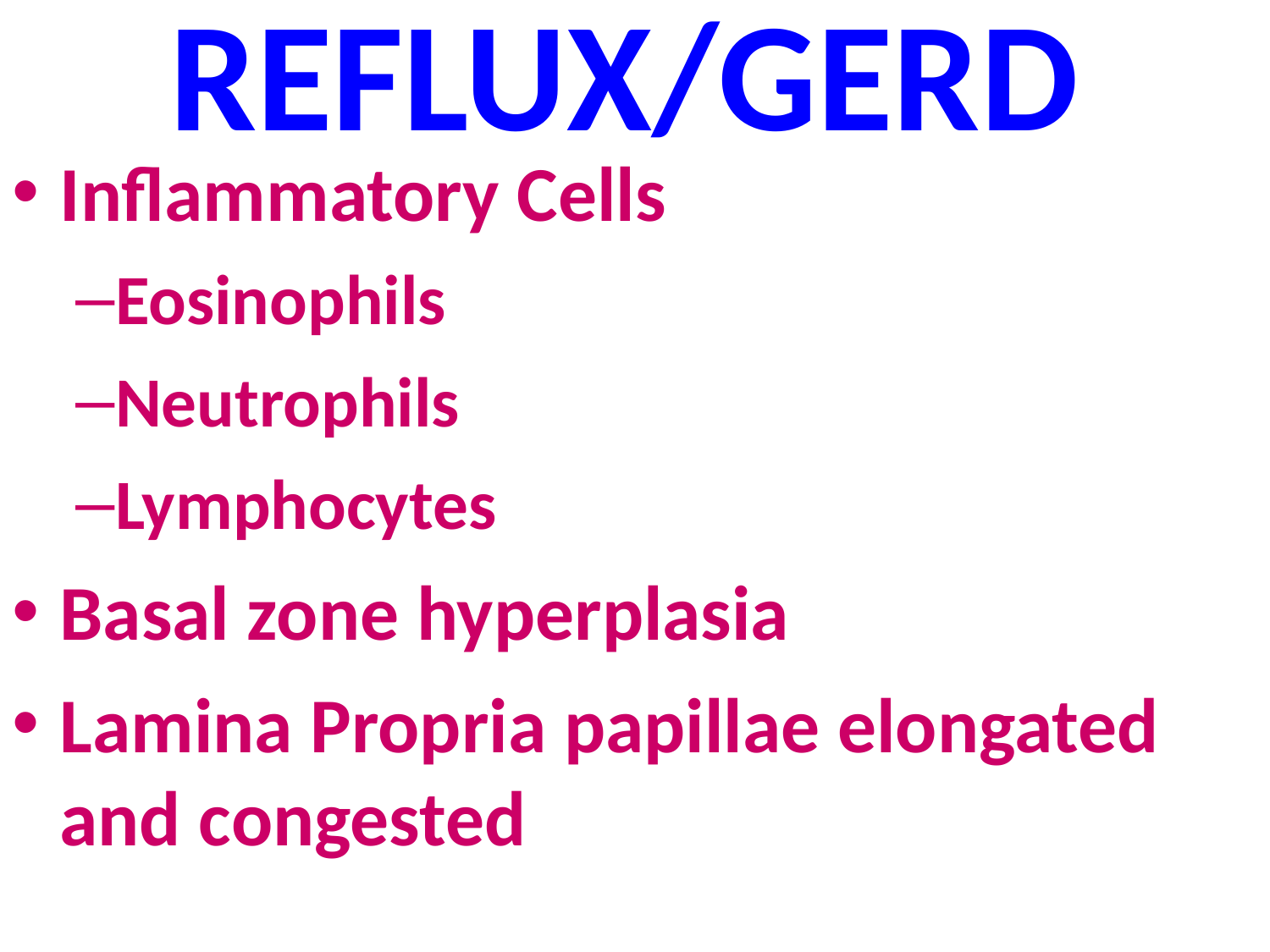

REFLUX/GERD
Inflammatory Cells
Eosinophils
Neutrophils
Lymphocytes
Basal zone hyperplasia
Lamina Propria papillae elongated and congested